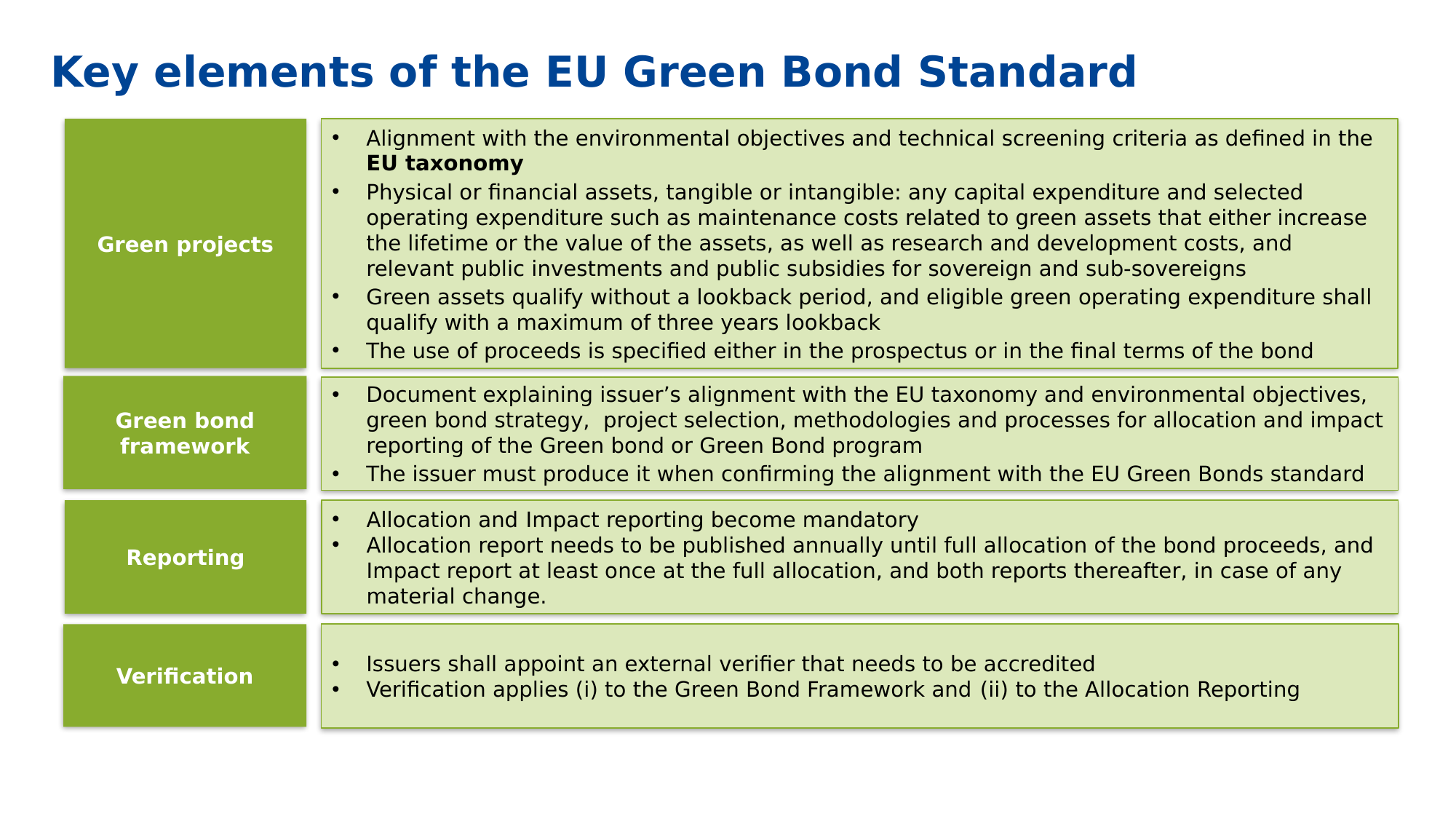

# Key elements of the EU Green Bond Standard
Green projects
Alignment with the environmental objectives and technical screening criteria as defined in the EU taxonomy
Physical or financial assets, tangible or intangible: any capital expenditure and selected operating expenditure such as maintenance costs related to green assets that either increase the lifetime or the value of the assets, as well as research and development costs, and  relevant public investments and public subsidies for sovereign and sub-sovereigns
Green assets qualify without a lookback period, and eligible green operating expenditure shall qualify with a maximum of three years lookback
The use of proceeds is specified either in the prospectus or in the final terms of the bond
Green bond framework
Document explaining issuer’s alignment with the EU taxonomy and environmental objectives, green bond strategy,  project selection, methodologies and processes for allocation and impact reporting of the Green bond or Green Bond program
The issuer must produce it when confirming the alignment with the EU Green Bonds standard
Reporting
Allocation and Impact reporting become mandatory
Allocation report needs to be published annually until full allocation of the bond proceeds, and Impact report at least once at the full allocation, and both reports thereafter, in case of any material change.
Issuers shall appoint an external verifier that needs to be accredited
Verification applies (i) to the Green Bond Framework and (ii) to the Allocation Reporting
Verification